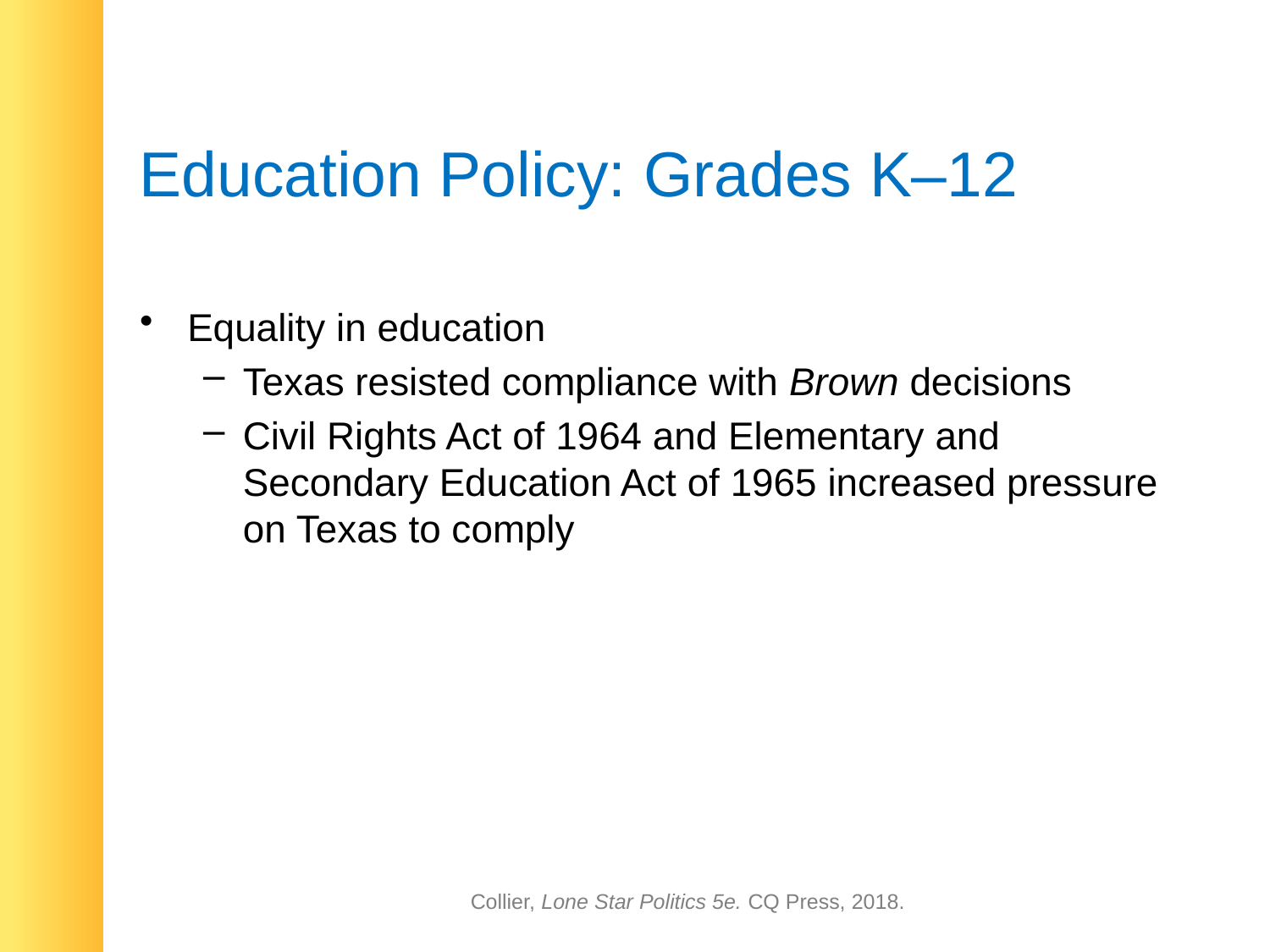

# Education Policy: Grades K–12
Equality in education
Texas resisted compliance with Brown decisions
Civil Rights Act of 1964 and Elementary and Secondary Education Act of 1965 increased pressure on Texas to comply
Collier, Lone Star Politics 5e. CQ Press, 2018.